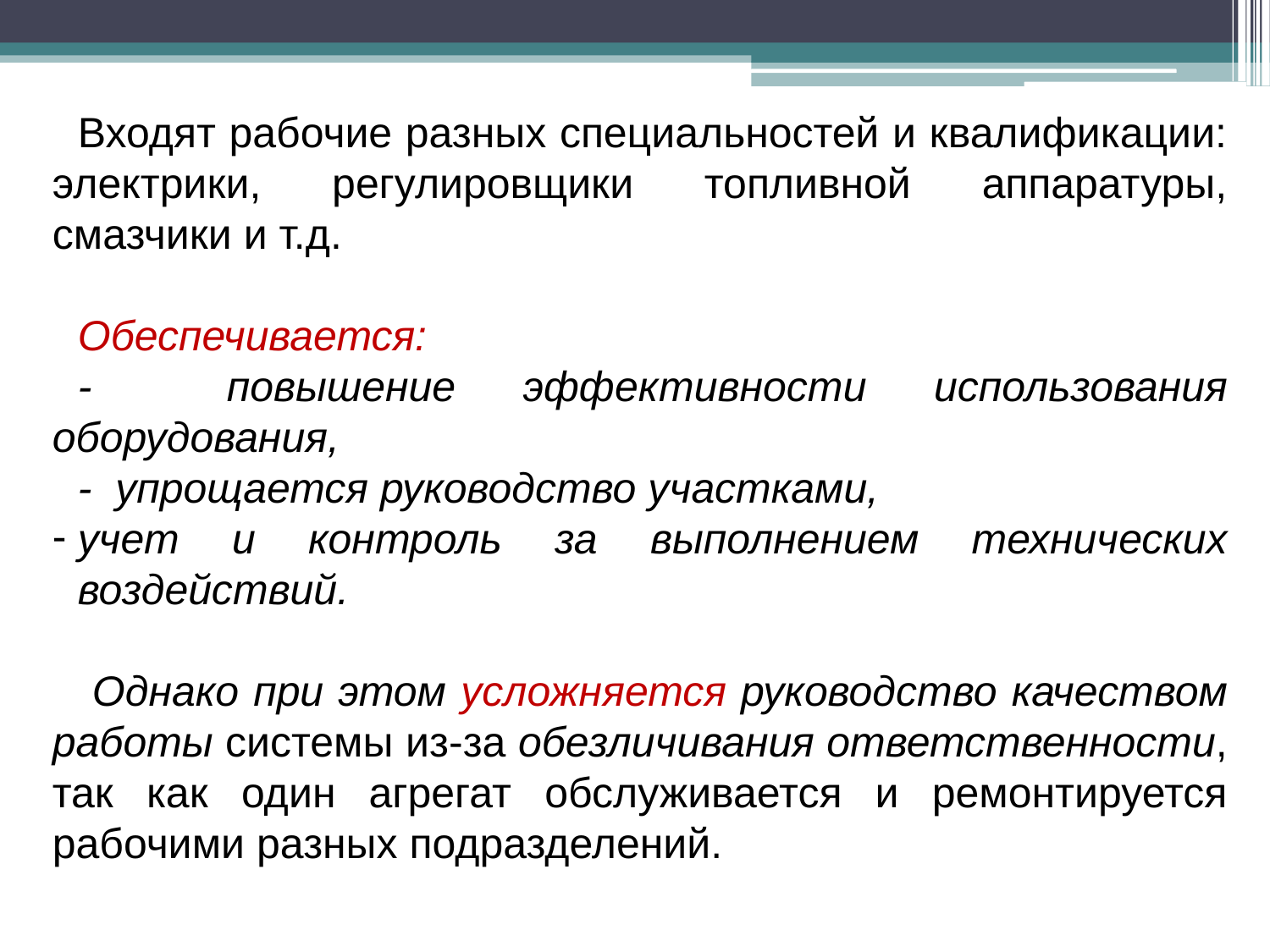

Входят рабочие разных специальностей и квалификации: электрики, регулировщики топливной аппаратуры, смазчики и т.д.

Обеспечивается:
-  повышение эффективности использования оборудования,
-  упрощается руководство участками,
учет и контроль за выполнением технических воздействий.

 Однако при этом усложняется руководство качеством работы системы из-за обезличивания ответственности, так как один агрегат обслуживается и ремонтируется рабочими разных подразделений.